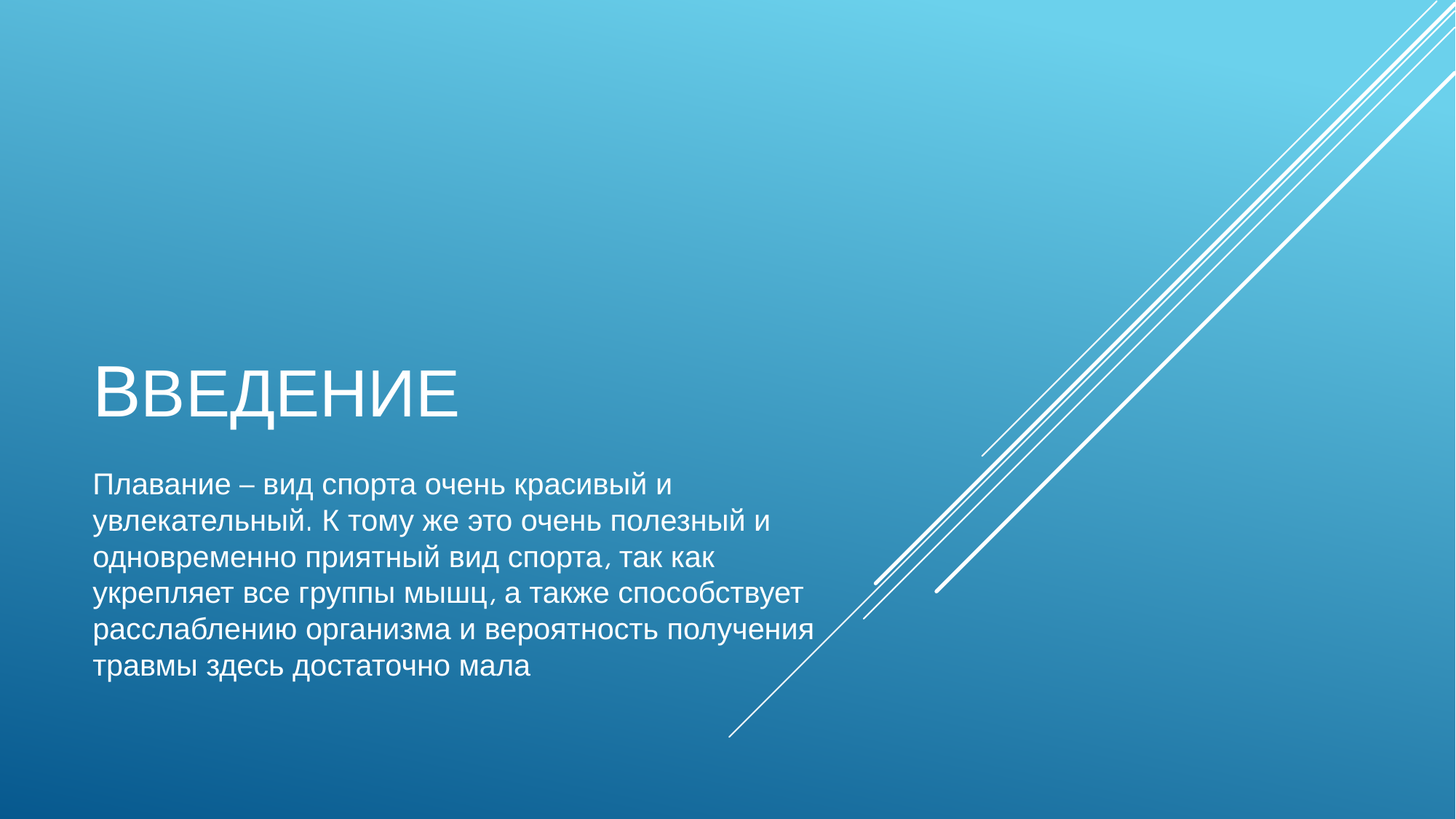

# Введение
Плавание – вид спорта очень красивый и увлекательный. К тому же это очень полезный и одновременно приятный вид спорта, так как укрепляет все группы мышц, а также способствует расслаблению организма и вероятность получения травмы здесь достаточно мала